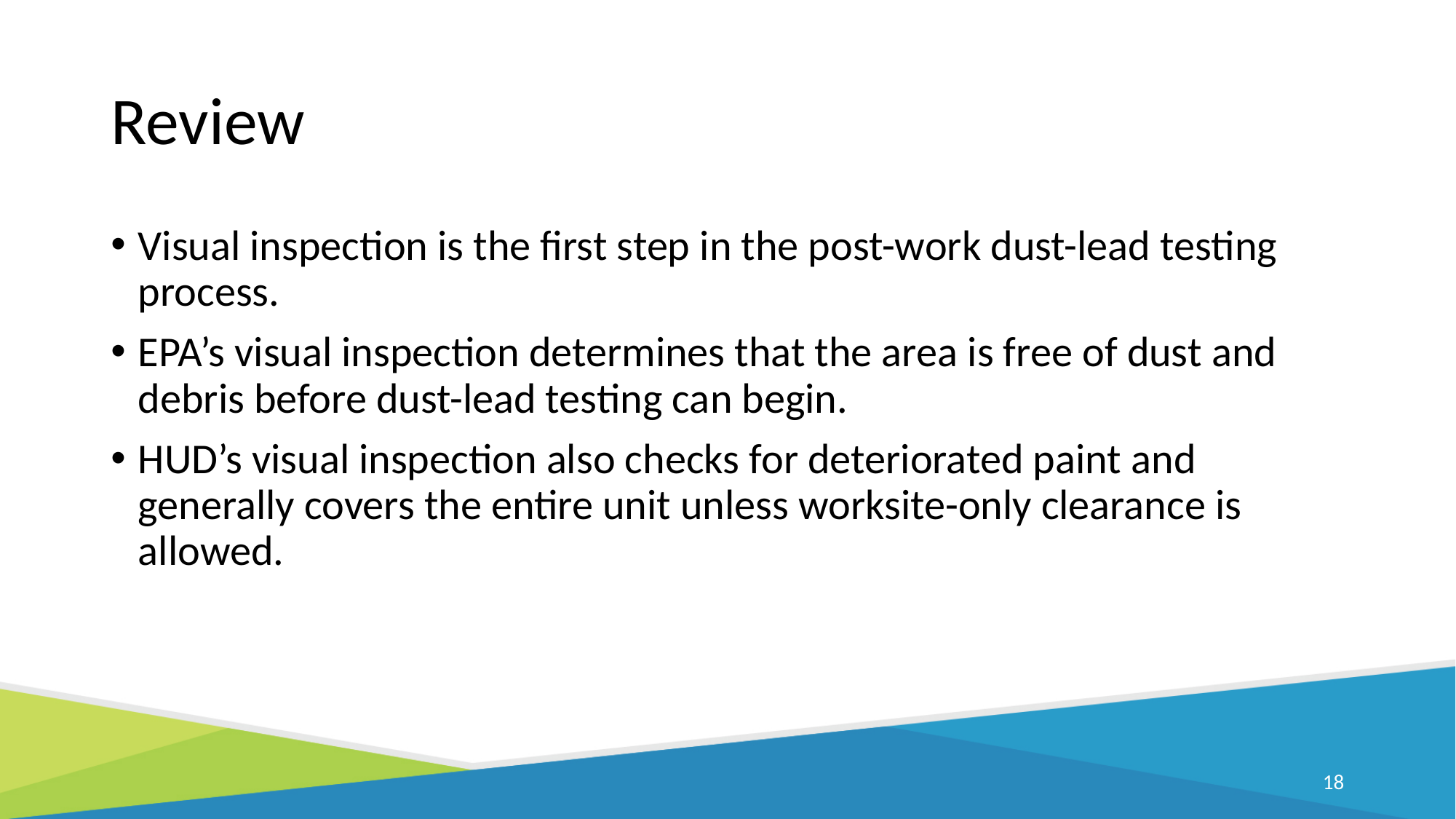

# Review
Visual inspection is the first step in the post-work dust-lead testing process.
EPA’s visual inspection determines that the area is free of dust and debris before dust-lead testing can begin.
HUD’s visual inspection also checks for deteriorated paint and generally covers the entire unit unless worksite-only clearance is allowed.

18